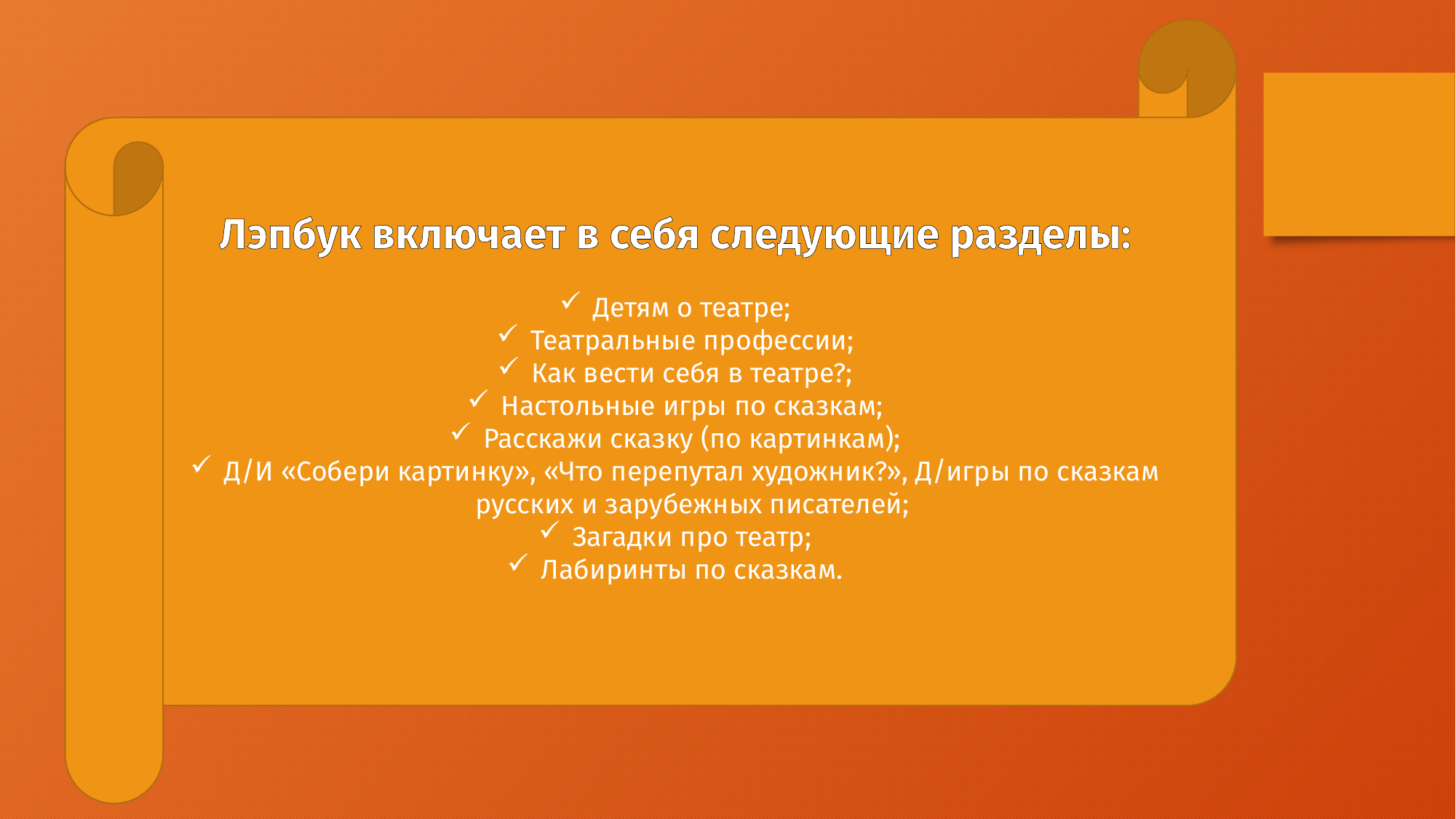

Лэпбук включает в себя следующие разделы:

Детям о театре;
Театральные профессии;
Как вести себя в театре?;
Настольные игры по сказкам;
Расскажи сказку (по картинкам);
Д/И «Собери картинку», «Что перепутал художник?», Д/игры по сказкам русских и зарубежных писателей;
Загадки про театр;
Лабиринты по сказкам.